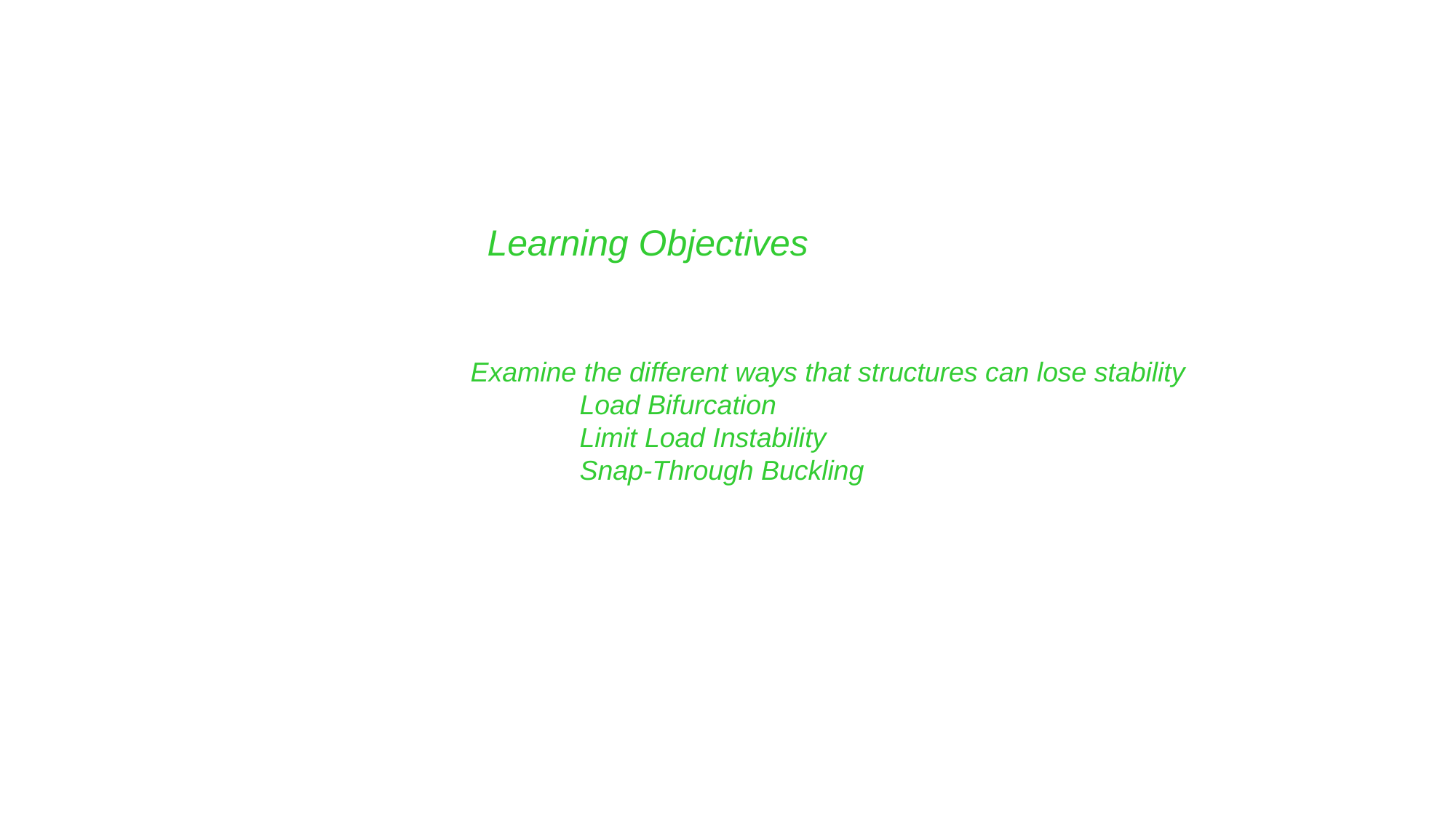

Learning Objectives
Examine the different ways that structures can lose stability
	Load Bifurcation
	Limit Load Instability
	Snap-Through Buckling